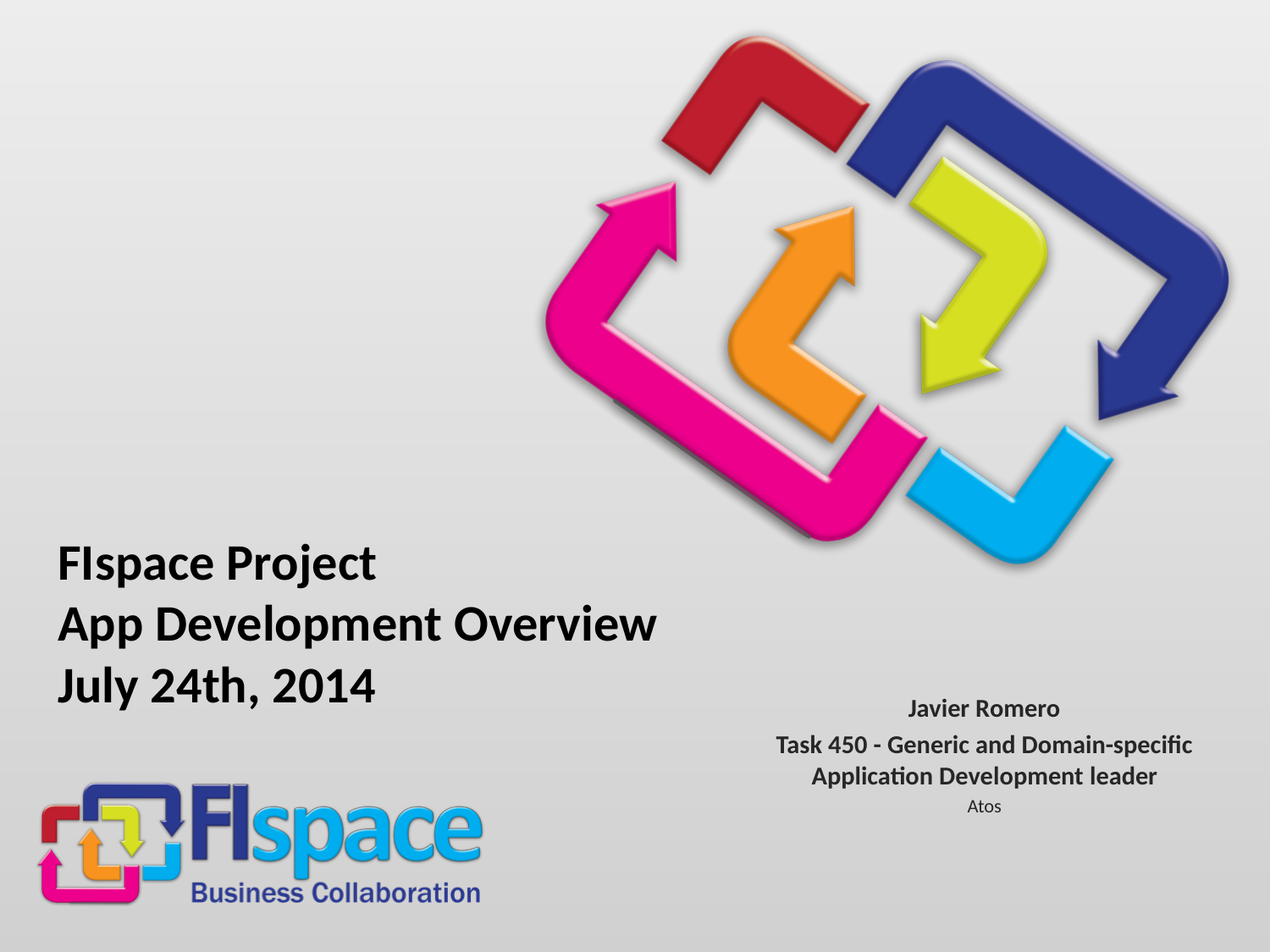

# FIspace Project App Development Overview July 24th, 2014
Javier Romero
Task 450 - Generic and Domain-specific Application Development leader
Atos